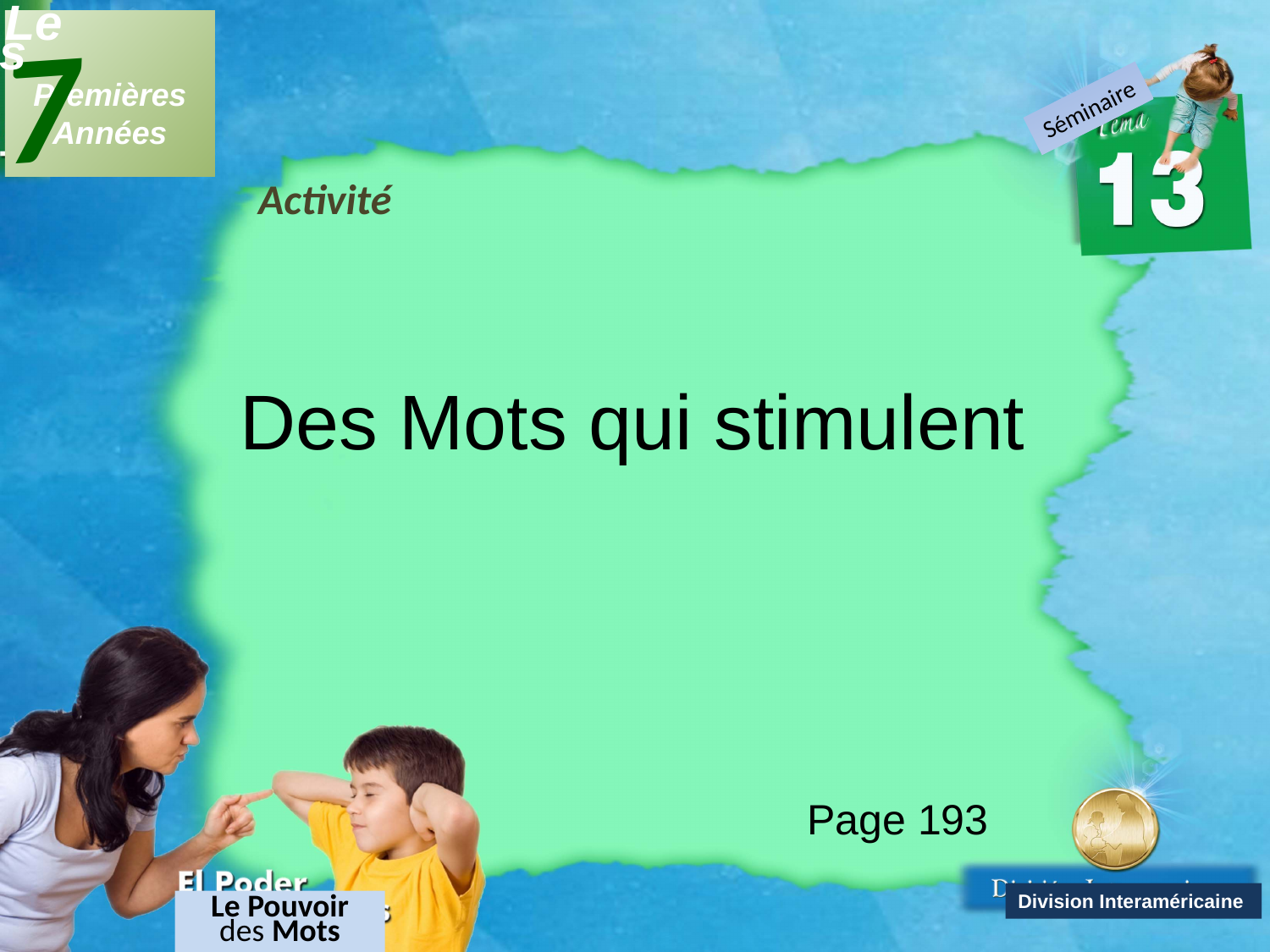

7
Les
         Premières
Années
Séminaire
Activité
Des Mots qui stimulent
Page 193
Division Interaméricaine
Le Pouvoir des Mots